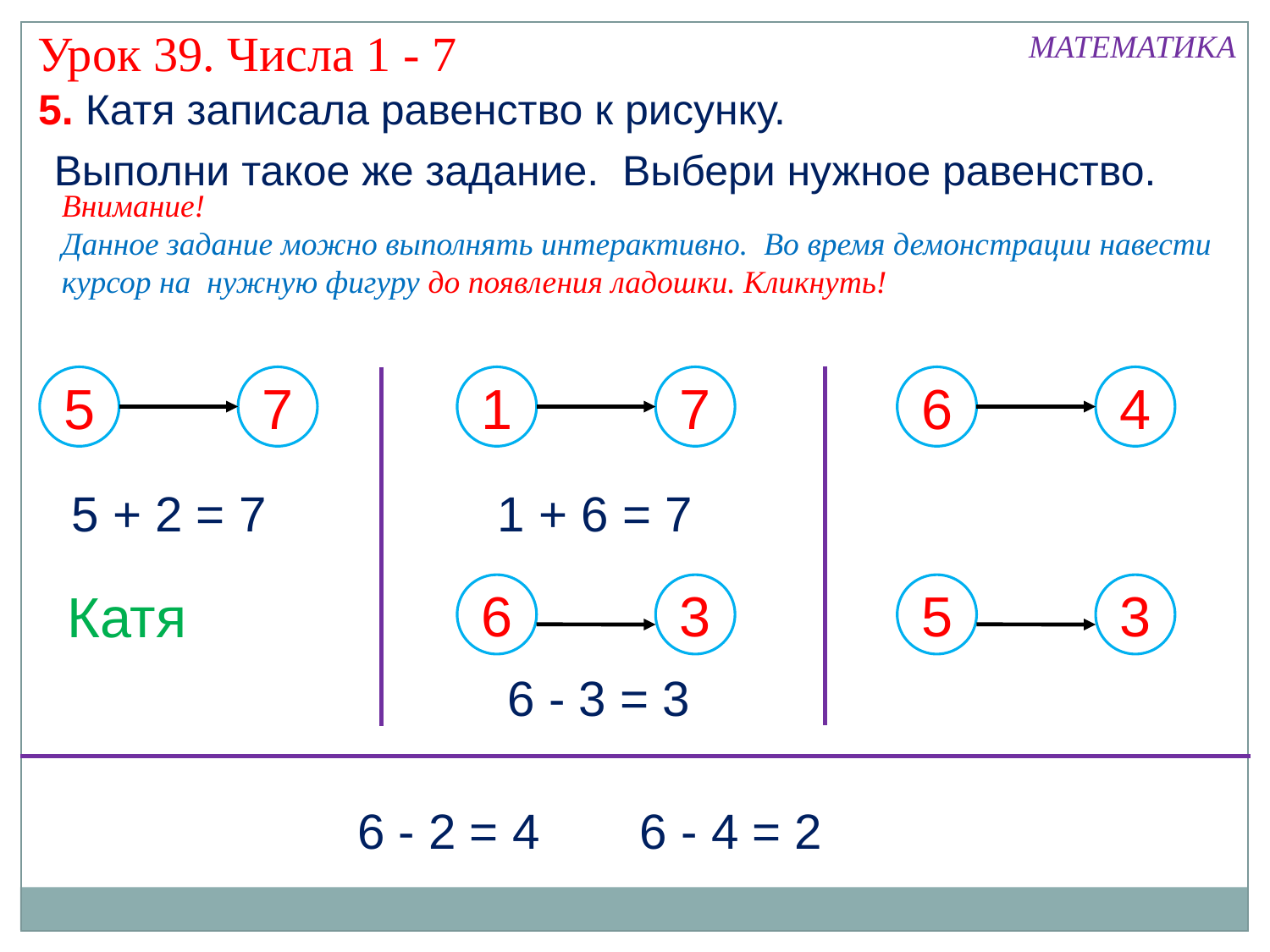

Урок 39. Числа 1 - 7
МАТЕМАТИКА
5. Катя записала равенство к рисунку.
Выполни такое же задание.  Выбери нужное равенство.
Внимание!
Данное задание можно выполнять интерактивно.  Во время демонстрации навести курсор на  нужную фигуру до появления ладошки. Кликнуть!
5
7
1
7
6
4
5 + 2 = 7
1 + 6 = 7
Катя
6
3
5
3
6 - 3 = 3
6 - 2 = 4
6 - 4 = 2